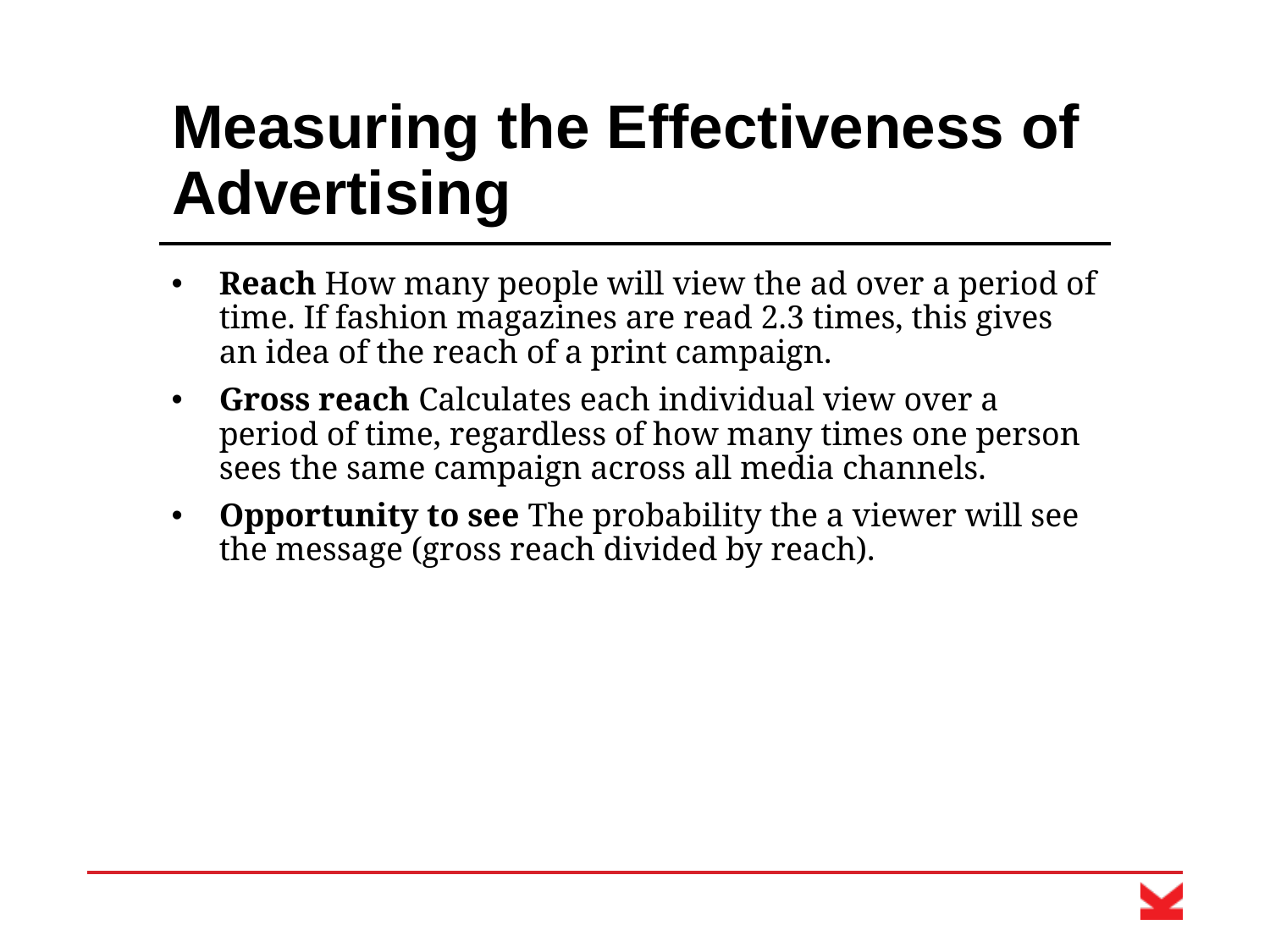

# Measuring the Effectiveness of Advertising
Reach How many people will view the ad over a period of time. If fashion magazines are read 2.3 times, this gives an idea of the reach of a print campaign.
Gross reach Calculates each individual view over a period of time, regardless of how many times one person sees the same campaign across all media channels.
Opportunity to see The probability the a viewer will see the message (gross reach divided by reach).